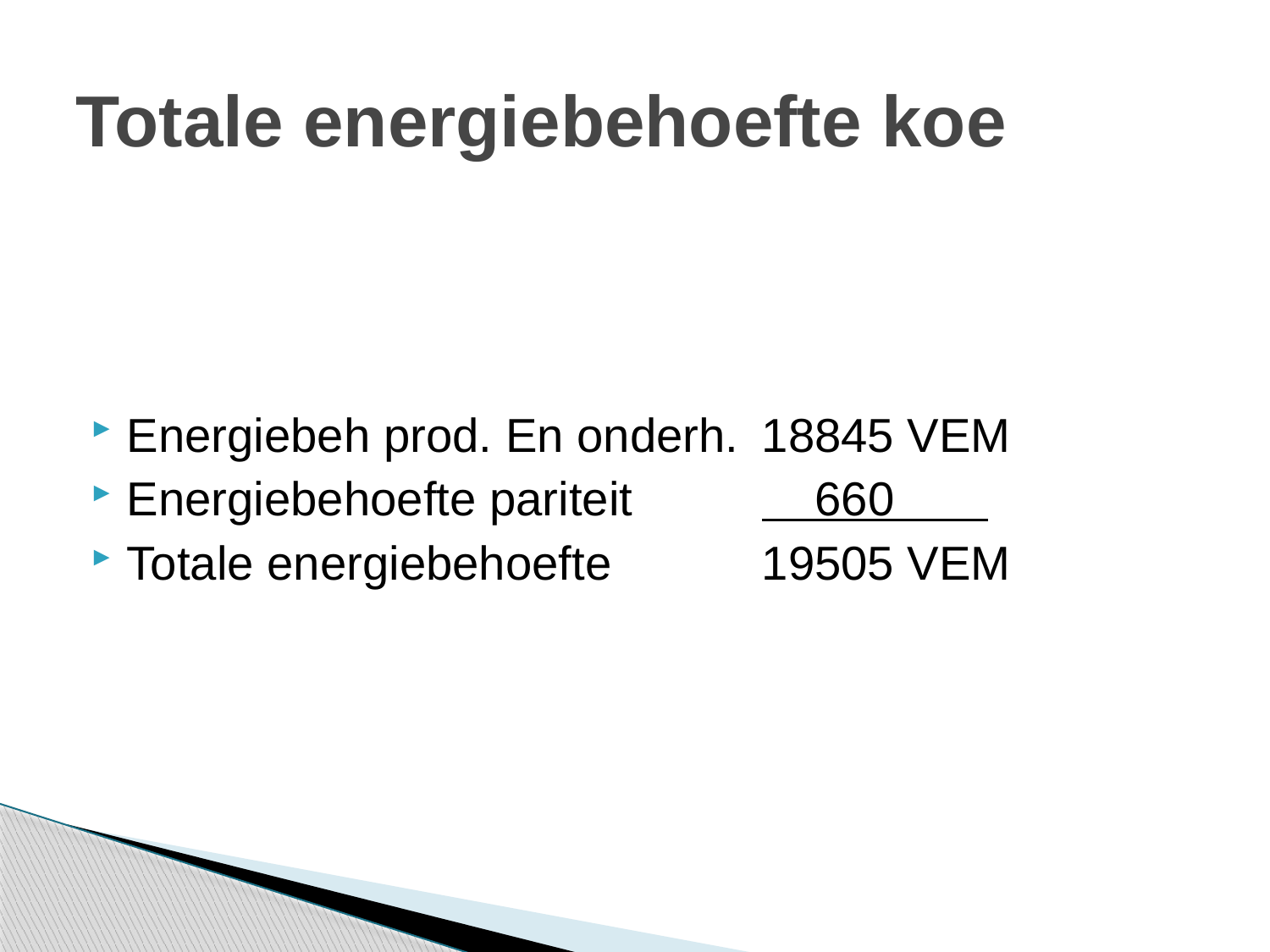

# Totale energiebehoefte koe

Energiebeh prod. En onderh.	18845 VEM
Energiebehoefte pariteit		    660
Totale energiebehoefte		19505 VEM